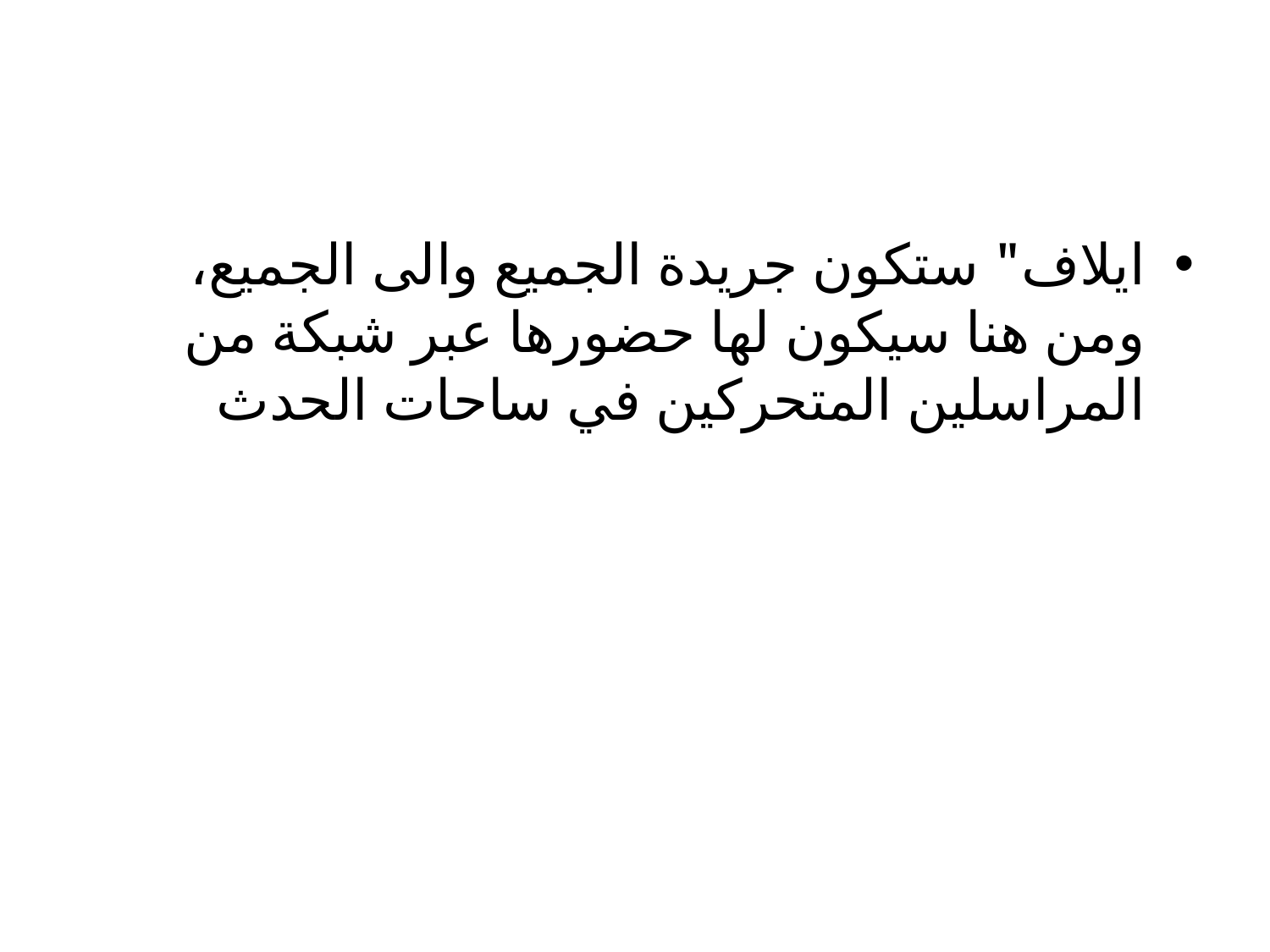

#
ايلاف" ستكون جريدة الجميع والى الجميع، ومن هنا سيكون لها حضورها عبر شبكة من المراسلين المتحركين في ساحات الحدث